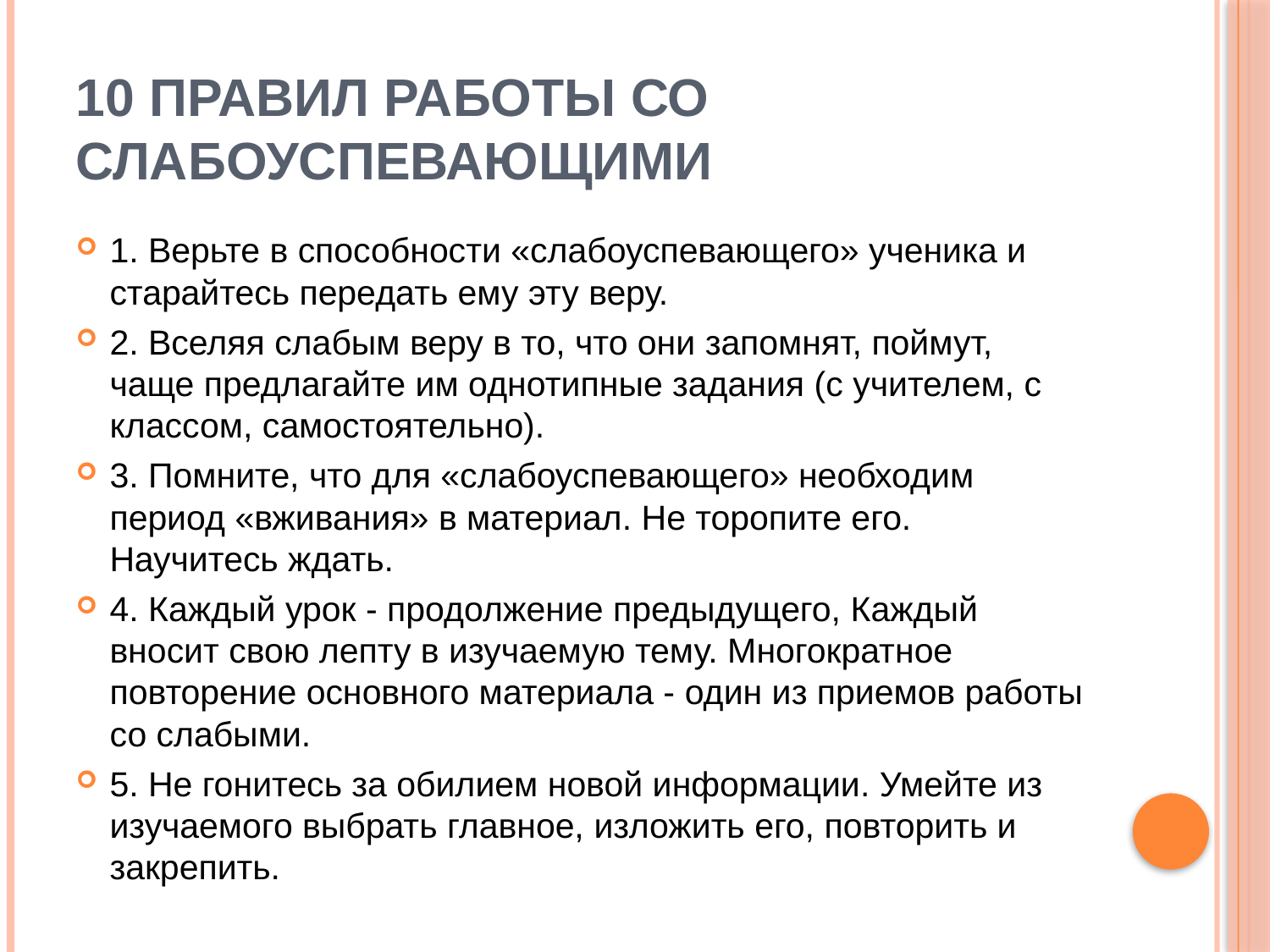

# 10 правил работы со слабоуспевающими
1. Верьте в способности «слабоуспевающего» ученика и старайтесь передать ему эту веру.
2. Вселяя слабым веру в то, что они запомнят, поймут, чаще предлагайте им однотипные задания (с учителем, с классом, самостоятельно).
3. Помните, что для «слабоуспевающего» необходим период «вживания» в материал. Не торопите его. Научитесь ждать.
4. Каждый урок - продолжение предыдущего, Каждый вносит свою лепту в изучаемую тему. Многократное повторение основного материала - один из приемов работы со слабыми.
5. Не гонитесь за обилием новой информации. Умейте из изучаемого выбрать главное, изложить его, повторить и закрепить.